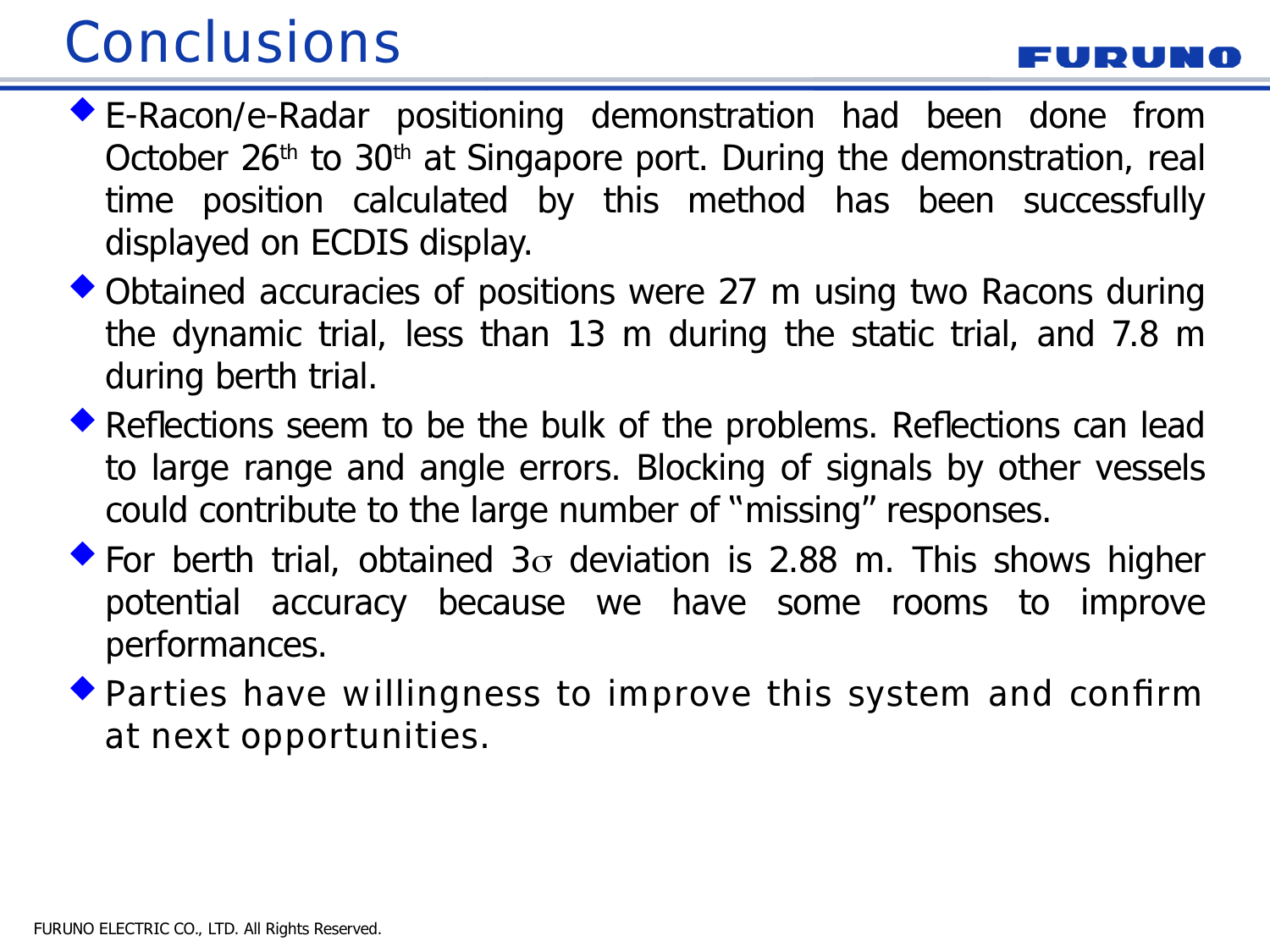

# Conclusions
E-Racon/e-Radar positioning demonstration had been done from October 26th to 30th at Singapore port. During the demonstration, real time position calculated by this method has been successfully displayed on ECDIS display.
Obtained accuracies of positions were 27 m using two Racons during the dynamic trial, less than 13 m during the static trial, and 7.8 m during berth trial.
Reflections seem to be the bulk of the problems. Reflections can lead to large range and angle errors. Blocking of signals by other vessels could contribute to the large number of “missing” responses.
For berth trial, obtained 3σ deviation is 2.88 m. This shows higher potential accuracy because we have some rooms to improve performances.
Parties have willingness to improve this system and confirm at next opportunities.